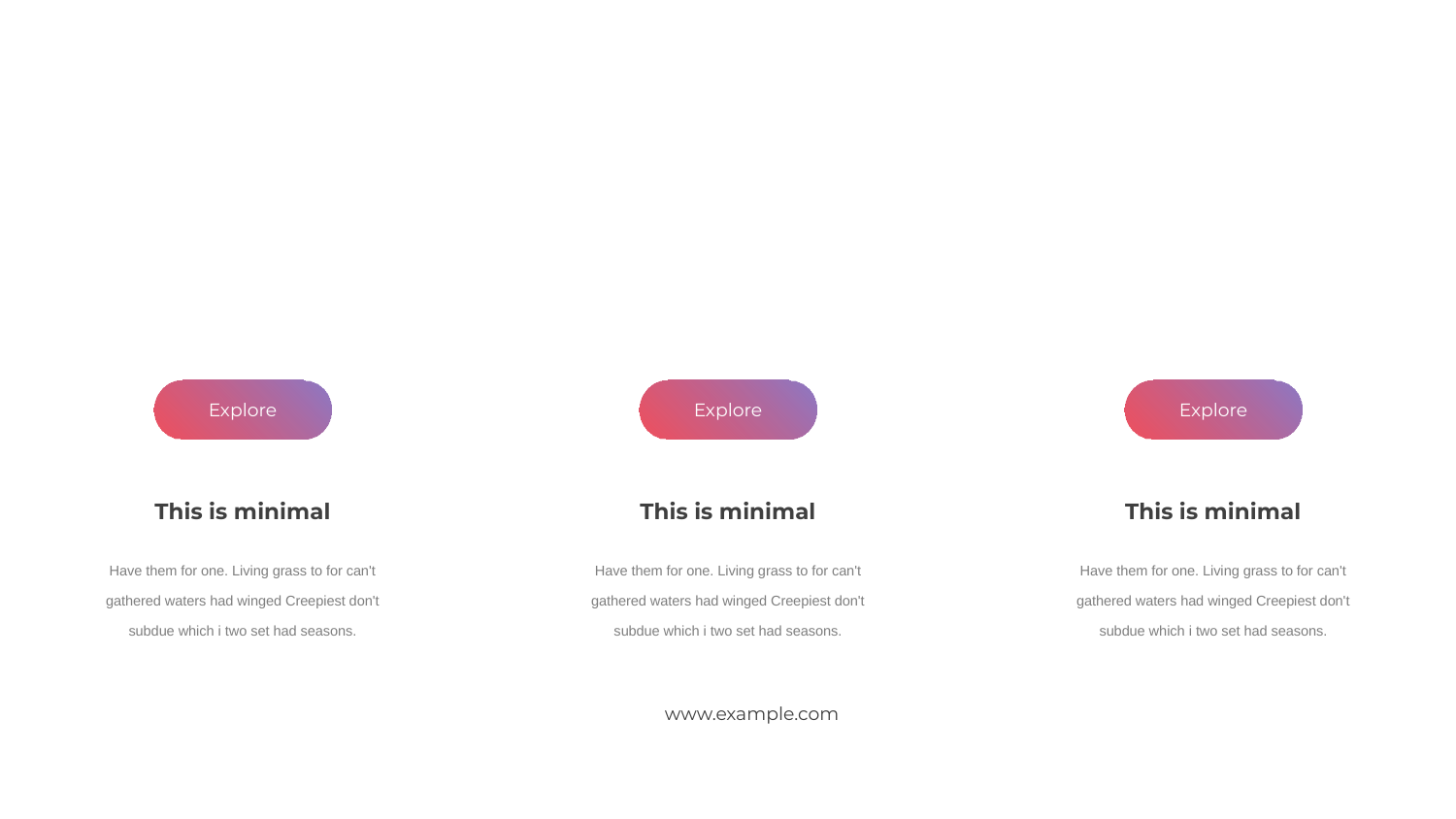

Explore

Explore

Explore
This is minimal
Have them for one. Living grass to for can't gathered waters had winged Creepiest don't subdue which i two set had seasons.
This is minimal
Have them for one. Living grass to for can't gathered waters had winged Creepiest don't subdue which i two set had seasons.
This is minimal
Have them for one. Living grass to for can't gathered waters had winged Creepiest don't subdue which i two set had seasons.
www.example.com